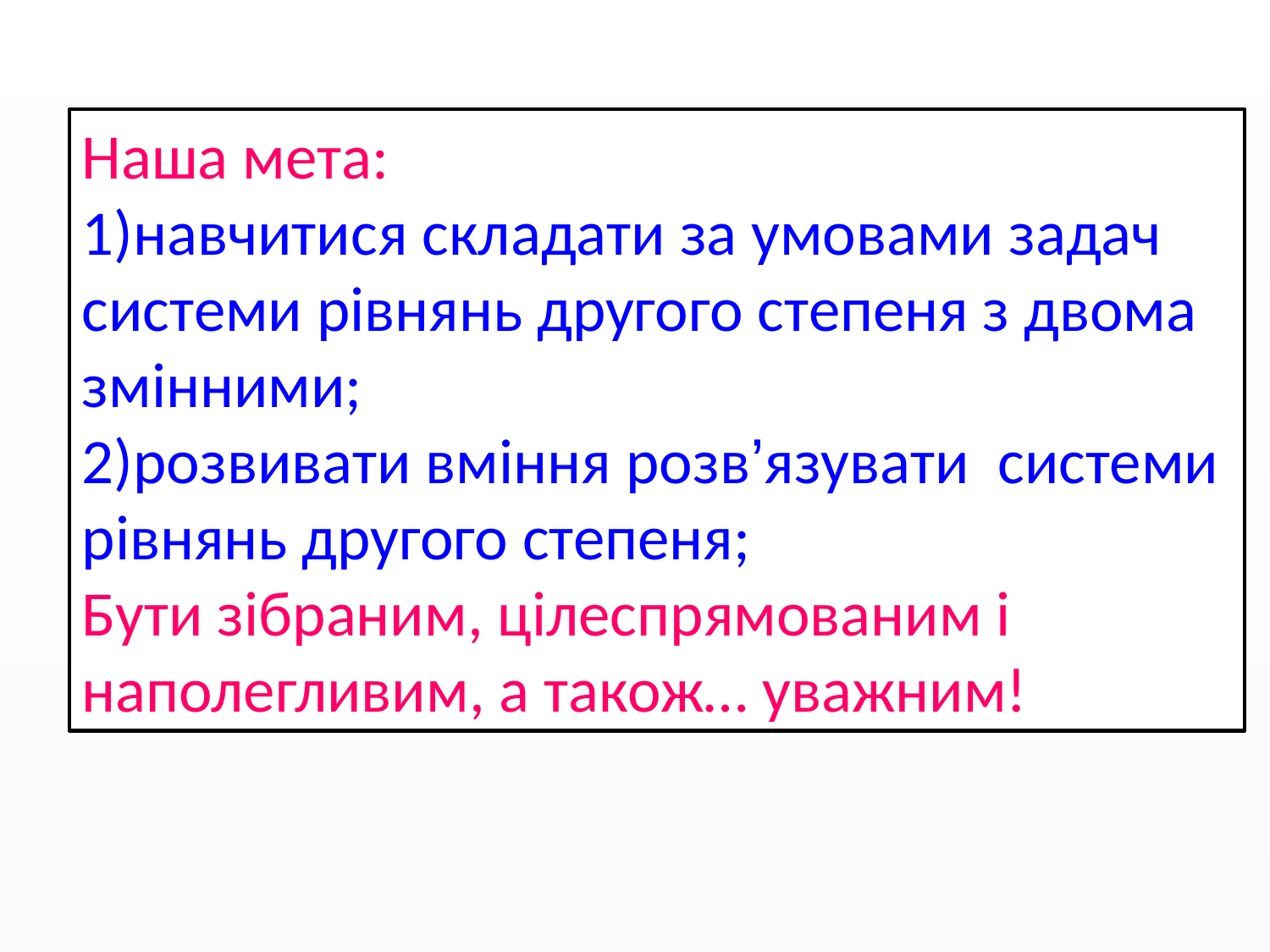

Наша мета:
1)навчитися складати за умовами задач
системи рівнянь другого степеня з двома змінними;
2)розвивати вміння розв’язувати  системи рівнянь другого степеня;
Бути зібраним, цілеспрямованим і наполегливим, а також… уважним!